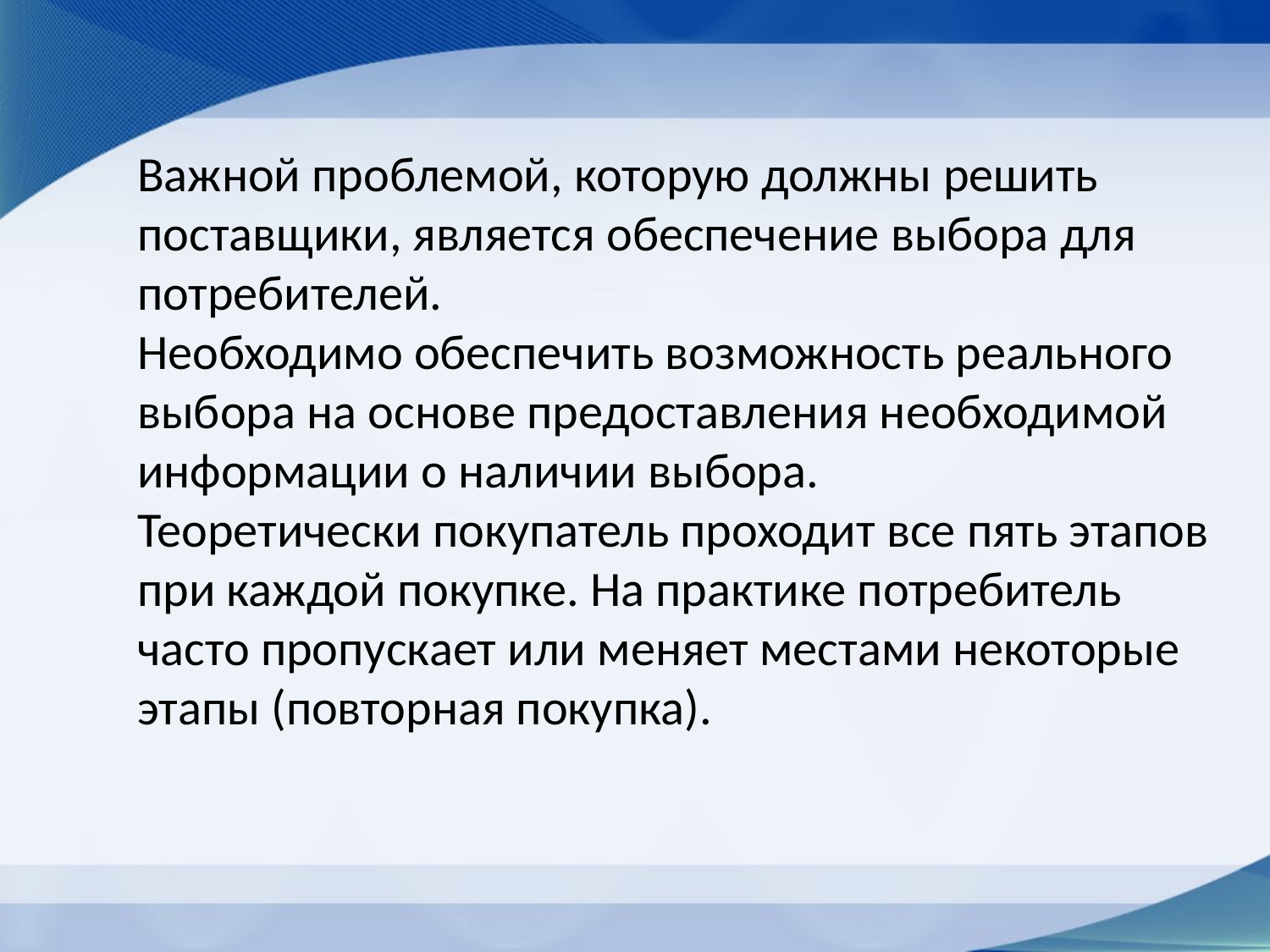

Важной проблемой, которую должны решить поставщики, является обеспечение выбора для потребителей.
Необходимо обеспечить возможность реального выбора на основе предоставления необходимой информации о наличии выбора.
Теоретически покупатель проходит все пять этапов при каждой покупке. На практике потребитель часто пропускает или меняет местами некоторые этапы (повторная покупка).